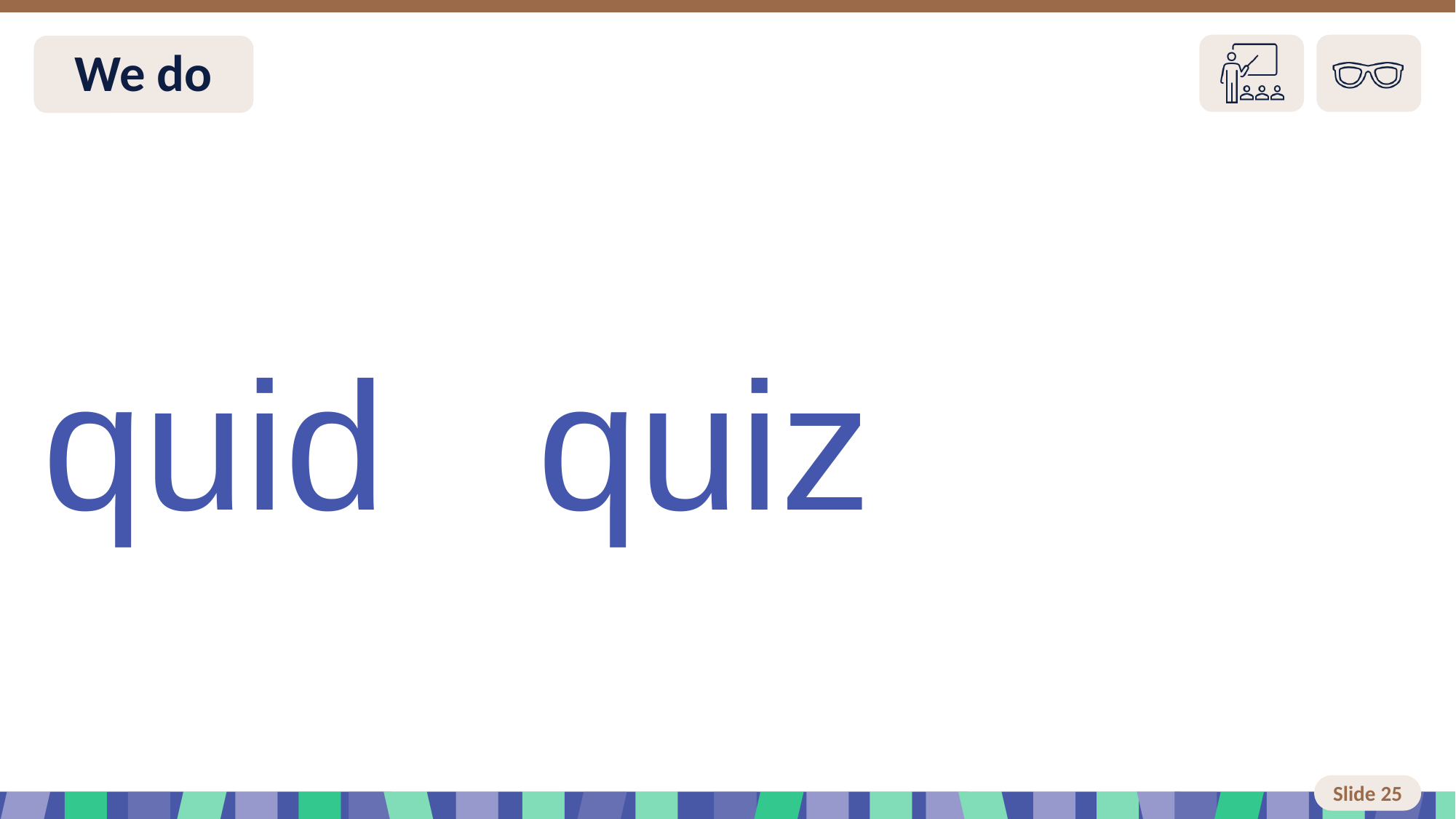

# Slide 25 We do
quid   quiz